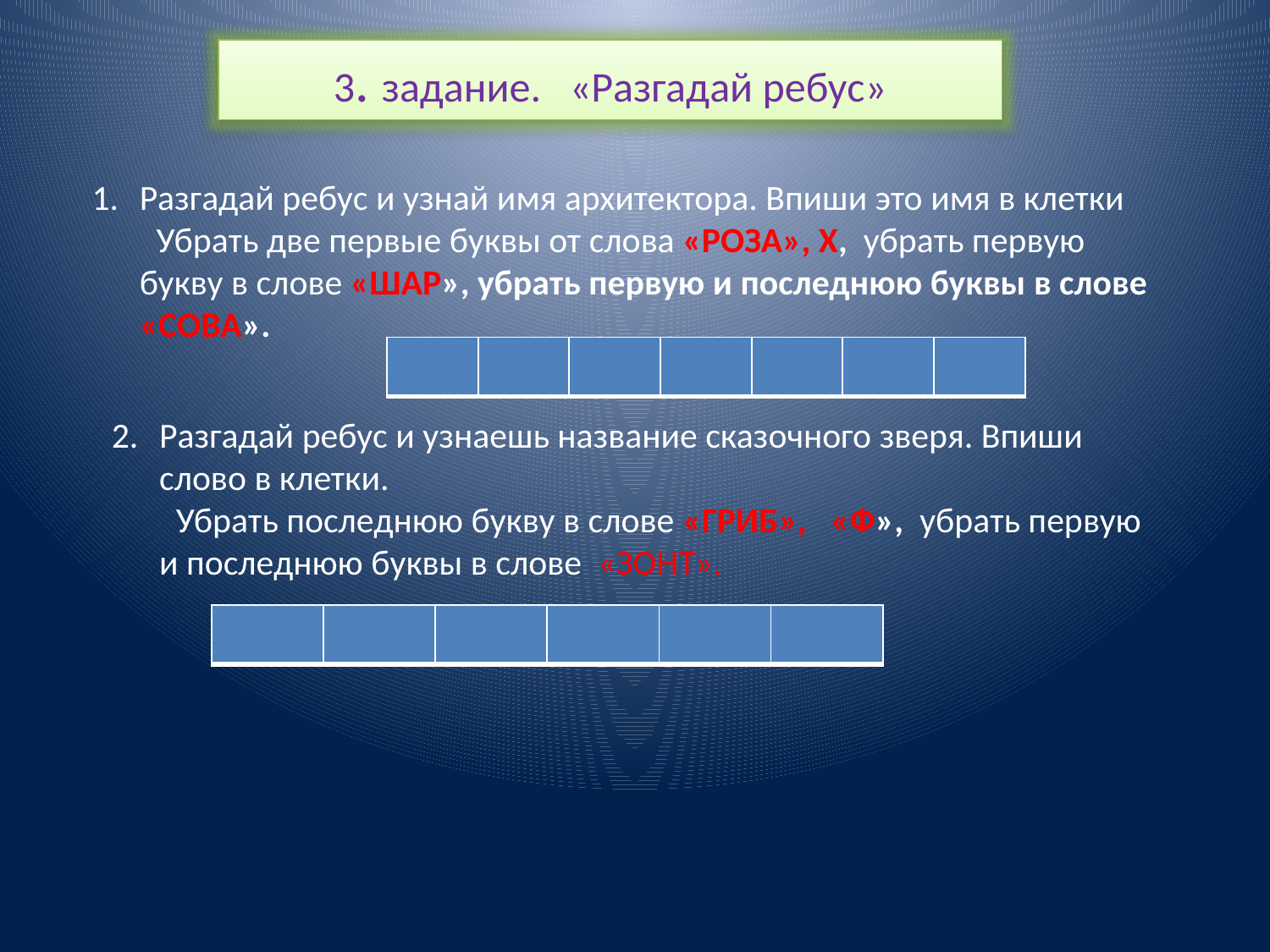

3. задание.   «Разгадай ребус»
Разгадай ребус и узнай имя архитектора. Впиши это имя в клетки
        Убрать две первые буквы от слова «РОЗА», Х,  убрать первую букву в слове «ШАР», убрать первую и последнюю буквы в слове «СОВА».

|  |  |  |  |  |  |  |
| --- | --- | --- | --- | --- | --- | --- |
Разгадай ребус и узнаешь название сказочного зверя. Впиши слово в клетки.
        Убрать последнюю букву в слове «ГРИБ»,   «Ф»,  убрать первую и последнюю буквы в слове  «ЗОНТ».
|  |  |  |  |  |  |
| --- | --- | --- | --- | --- | --- |